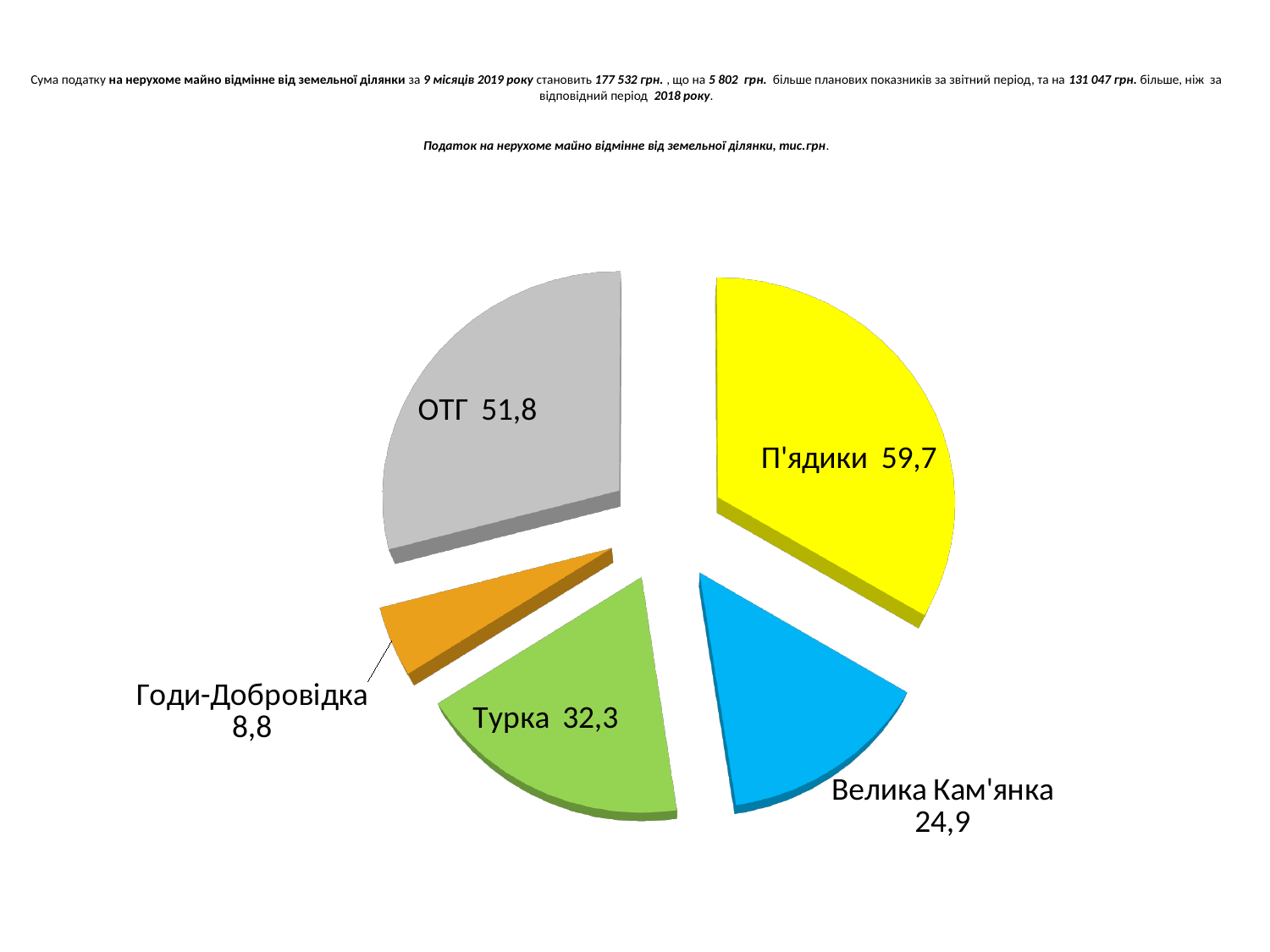

# Сума податку на нерухоме майно відмінне від земельної ділянки за 9 місяців 2019 року становить 177 532 грн. , що на 5 802  грн.  більше планових показників за звітний період, та на 131 047 грн. більше, ніж  за відповідний період  2018 року. Податок на нерухоме майно відмінне від земельної ділянки, тис.грн.

[unsupported chart]